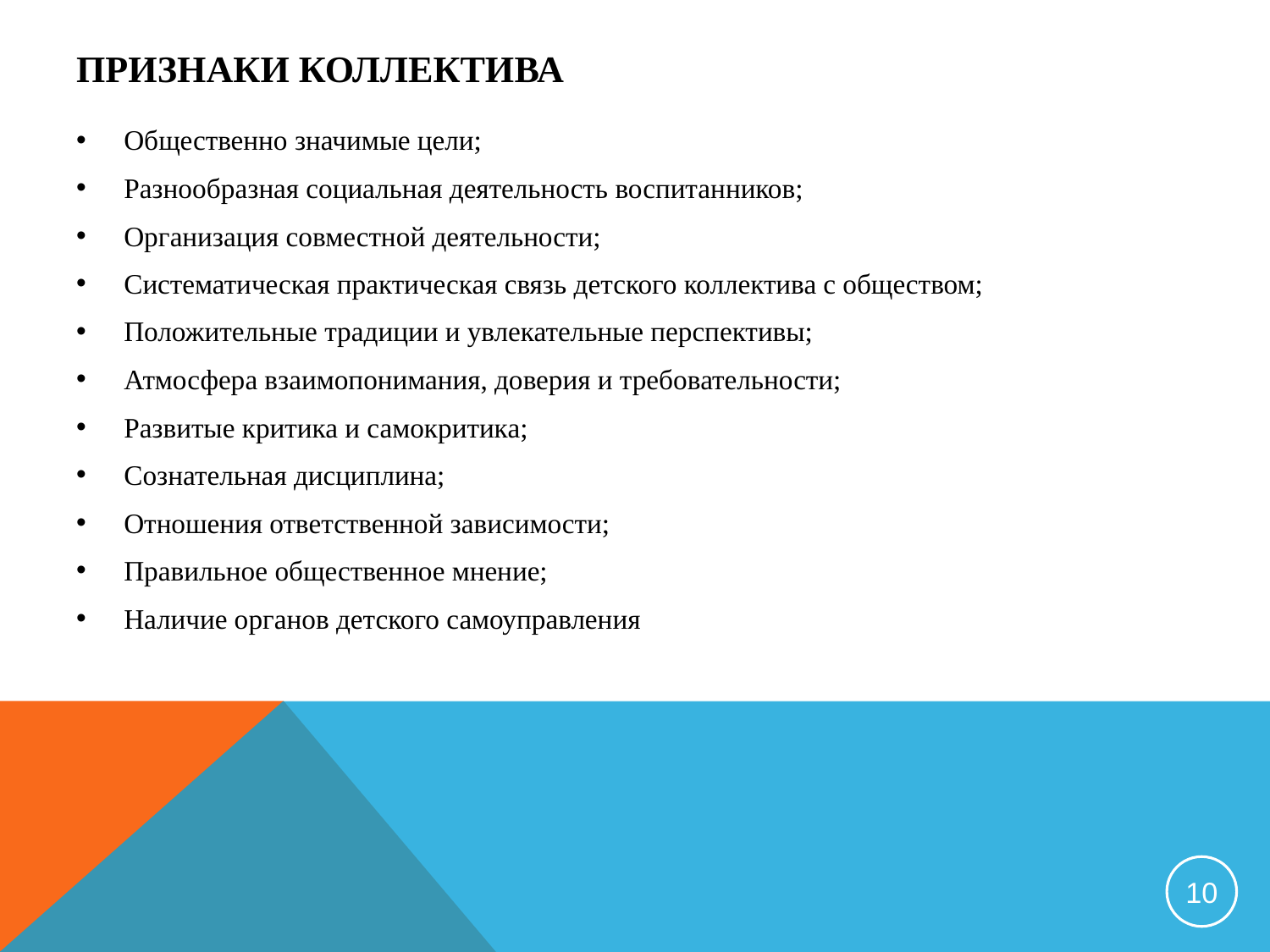

# Признаки коллектива
Общественно значимые цели;
Разнообразная социальная деятельность воспитанников;
Организация совместной деятельности;
Систематическая практическая связь детского коллектива с обществом;
Положительные традиции и увлекательные перспективы;
Атмосфера взаимопонимания, доверия и требовательности;
Развитые критика и самокритика;
Сознательная дисциплина;
Отношения ответственной зависимости;
Правильное общественное мнение;
Наличие органов детского самоуправления
10